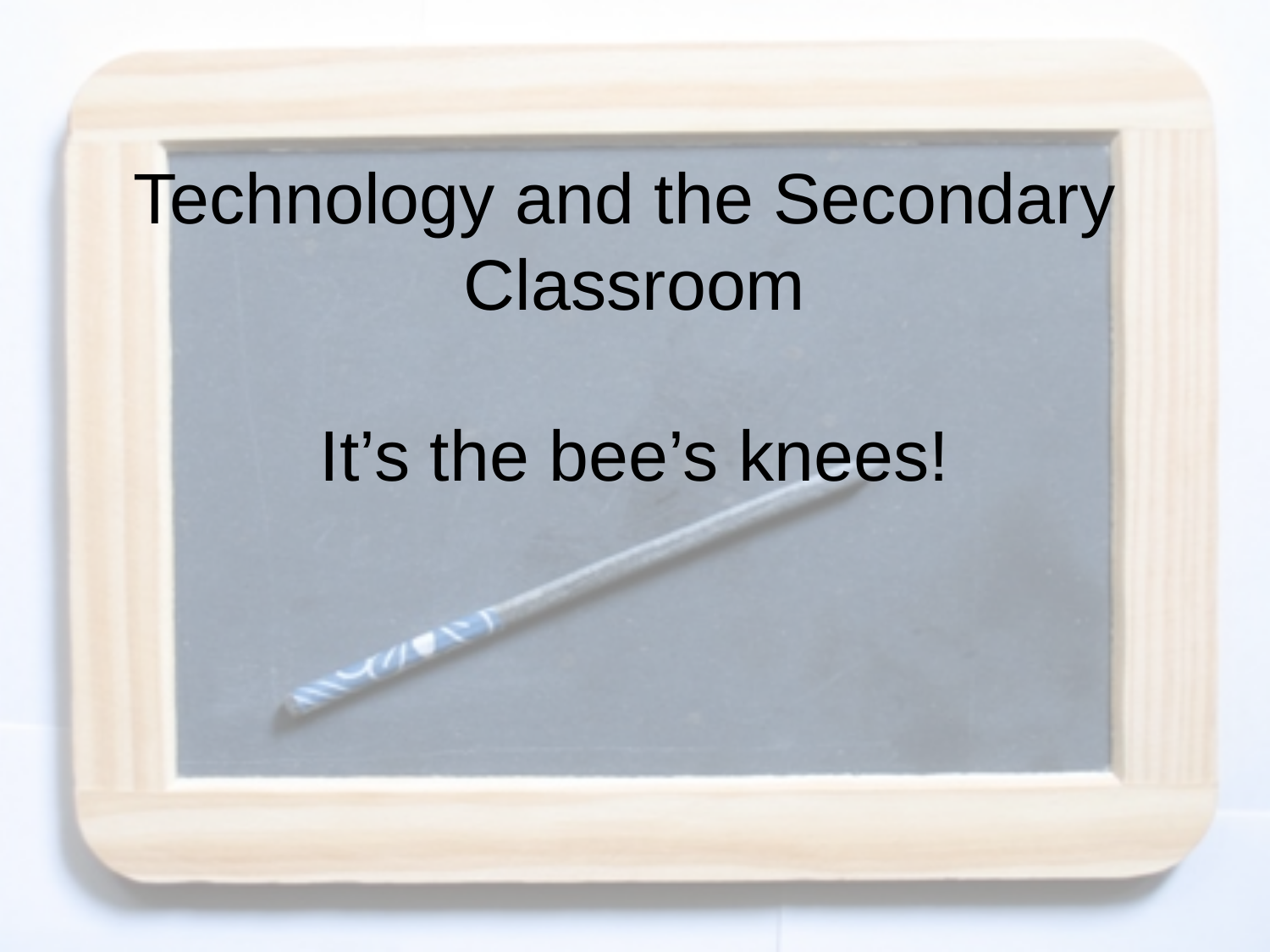

# Technology and the Secondary  Classroom It’s the bee’s knees!